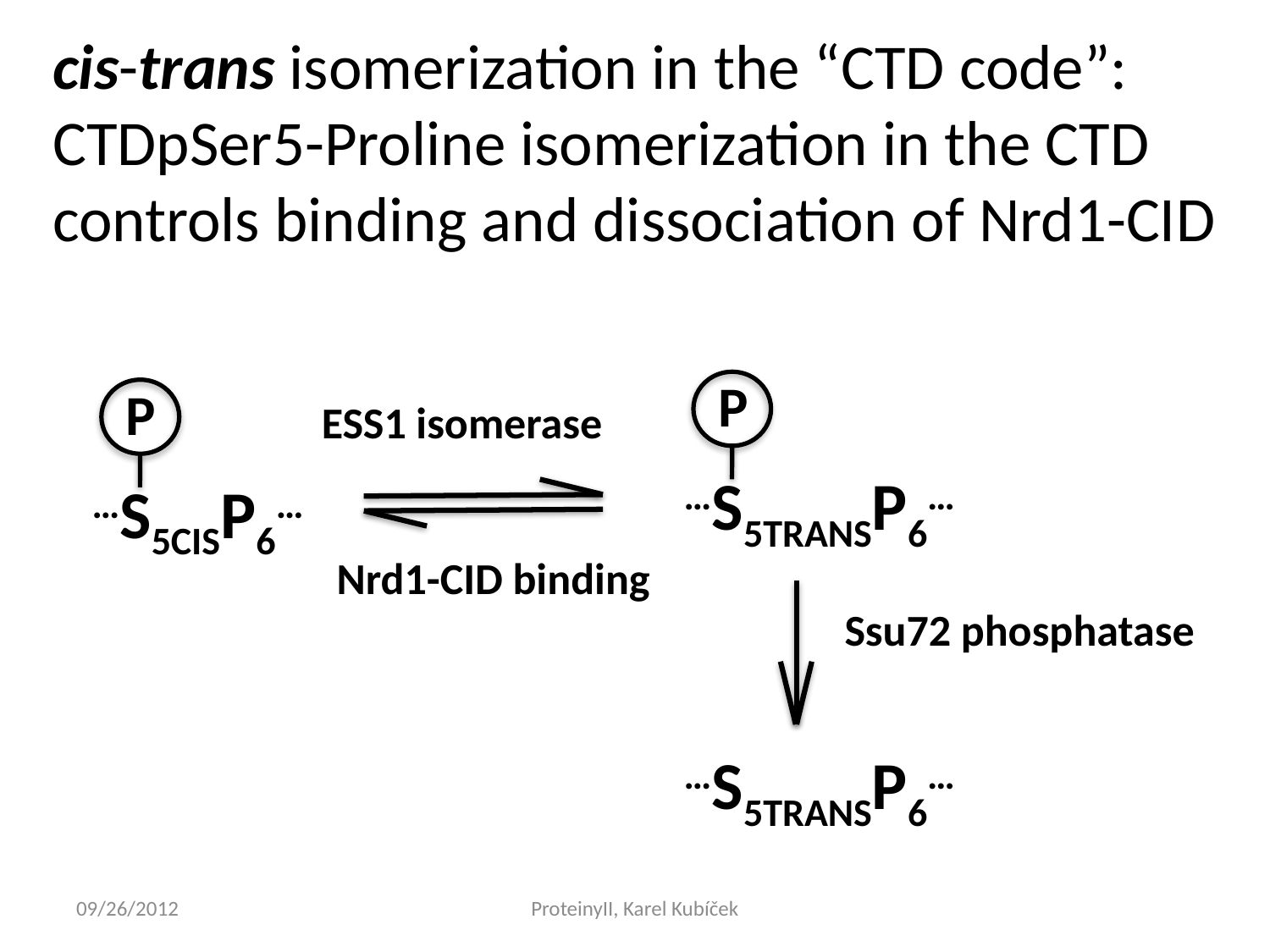

cis-trans isomerization in the “CTD code”: CTDpSer5-Proline isomerization in the CTD controls binding and dissociation of Nrd1-CID
P

 …S5transP6…
P

 …S5cisP6…
ESS1 isomerase
Nrd1-CID binding
Ssu72 phosphatase
 …S5transP6…
09/26/2012
ProteinyII, Karel Kubíček